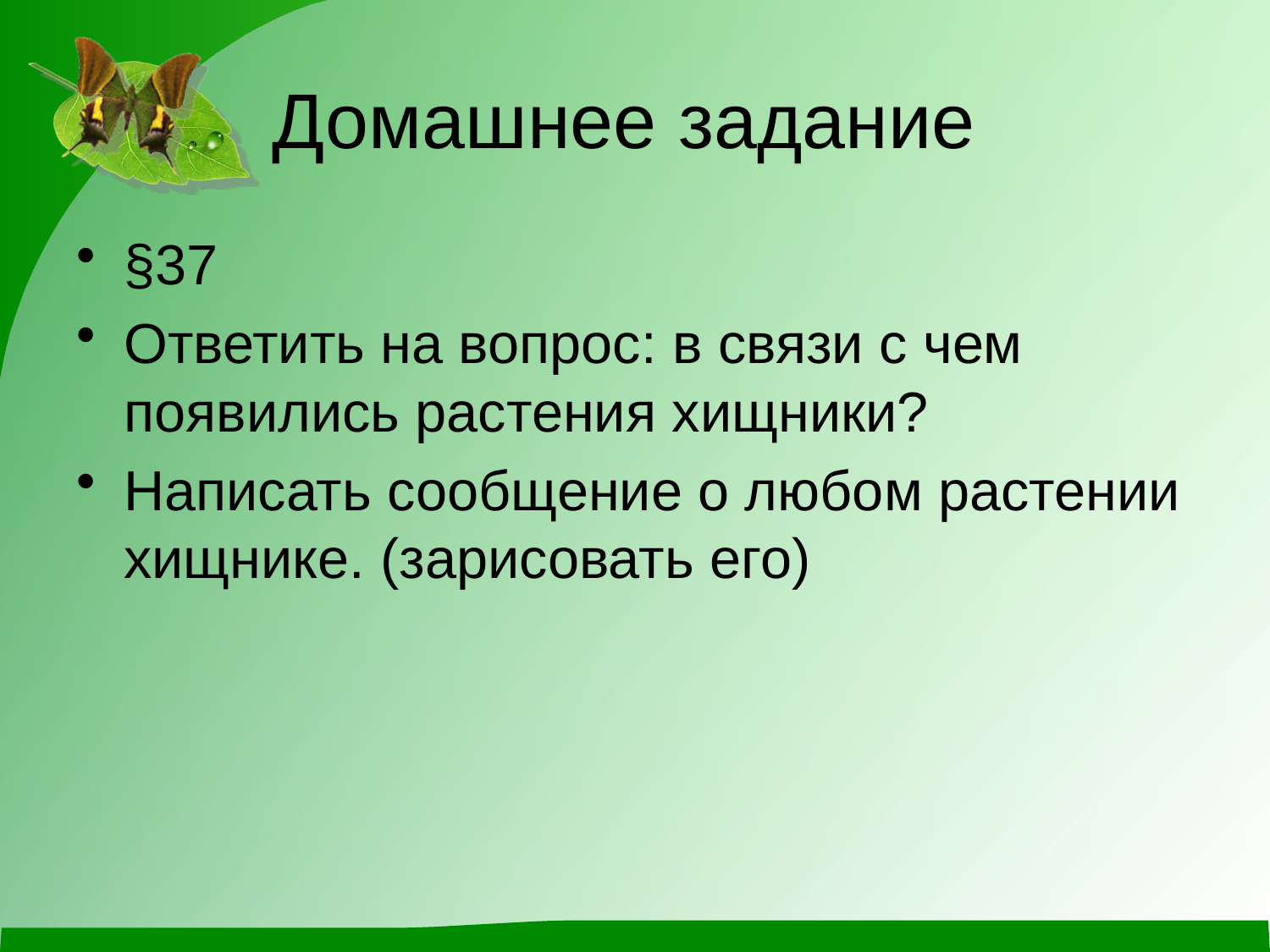

# Домашнее задание
§37
Ответить на вопрос: в связи с чем появились растения хищники?
Написать сообщение о любом растении хищнике. (зарисовать его)